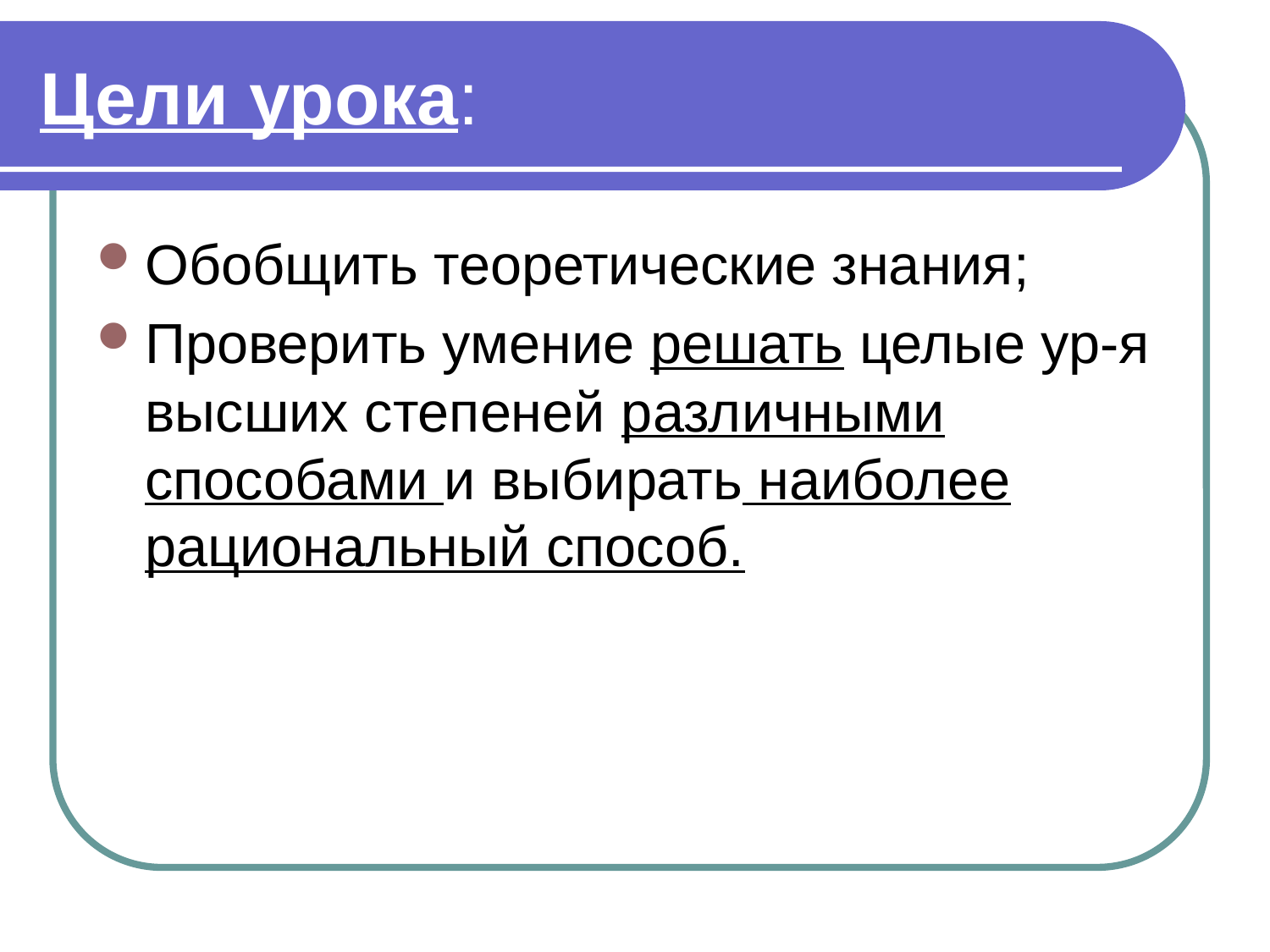

# Цели урока:
Обобщить теоретические знания;
Проверить умение решать целые ур-я высших степеней различными способами и выбирать наиболее рациональный способ.